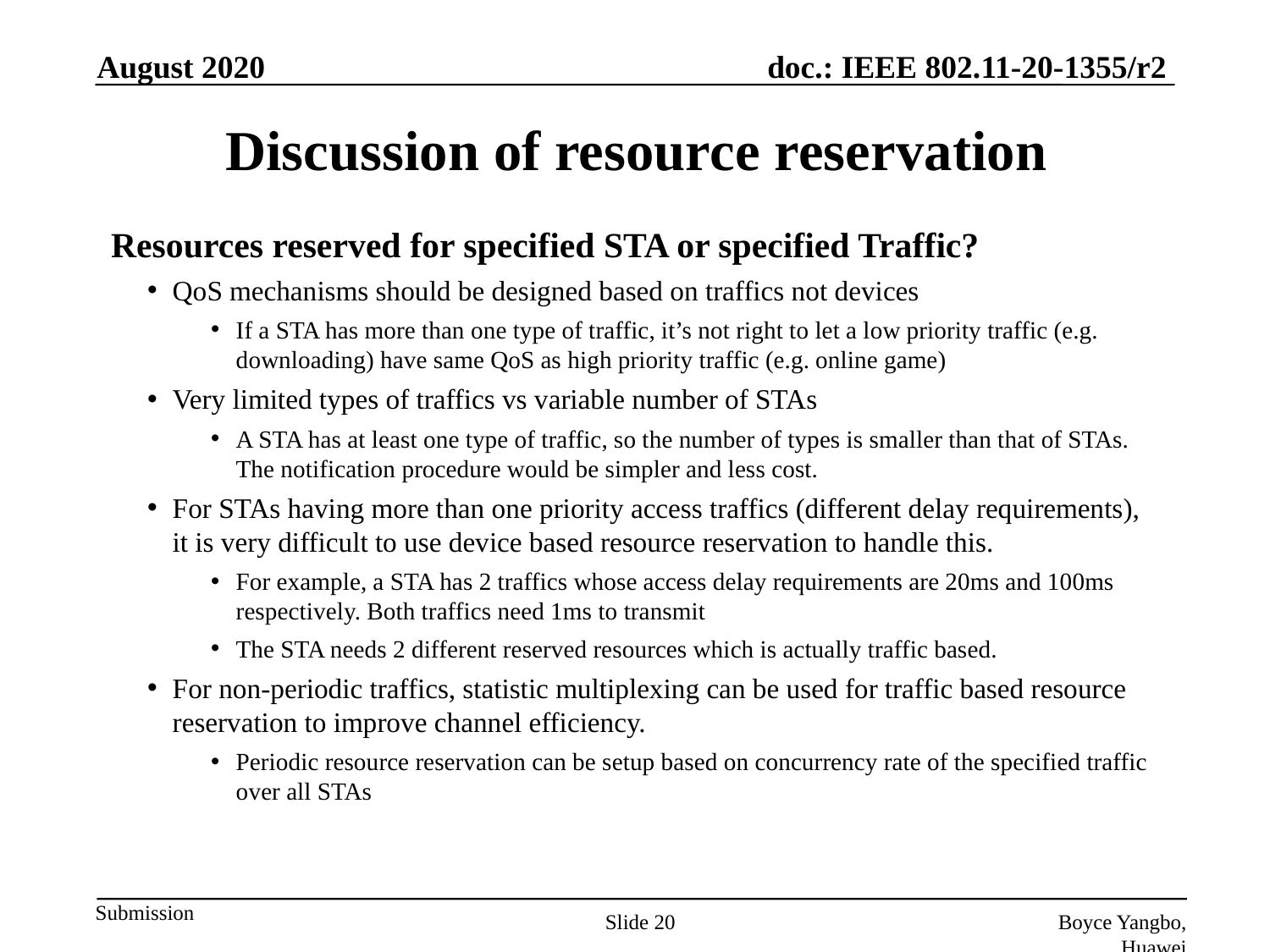

August 2020
Discussion of resource reservation
Resources reserved for specified STA or specified Traffic?
QoS mechanisms should be designed based on traffics not devices
If a STA has more than one type of traffic, it’s not right to let a low priority traffic (e.g. downloading) have same QoS as high priority traffic (e.g. online game)
Very limited types of traffics vs variable number of STAs
A STA has at least one type of traffic, so the number of types is smaller than that of STAs. The notification procedure would be simpler and less cost.
For STAs having more than one priority access traffics (different delay requirements), it is very difficult to use device based resource reservation to handle this.
For example, a STA has 2 traffics whose access delay requirements are 20ms and 100ms respectively. Both traffics need 1ms to transmit
The STA needs 2 different reserved resources which is actually traffic based.
For non-periodic traffics, statistic multiplexing can be used for traffic based resource reservation to improve channel efficiency.
Periodic resource reservation can be setup based on concurrency rate of the specified traffic over all STAs
Slide 20
Boyce Yangbo, Huawei